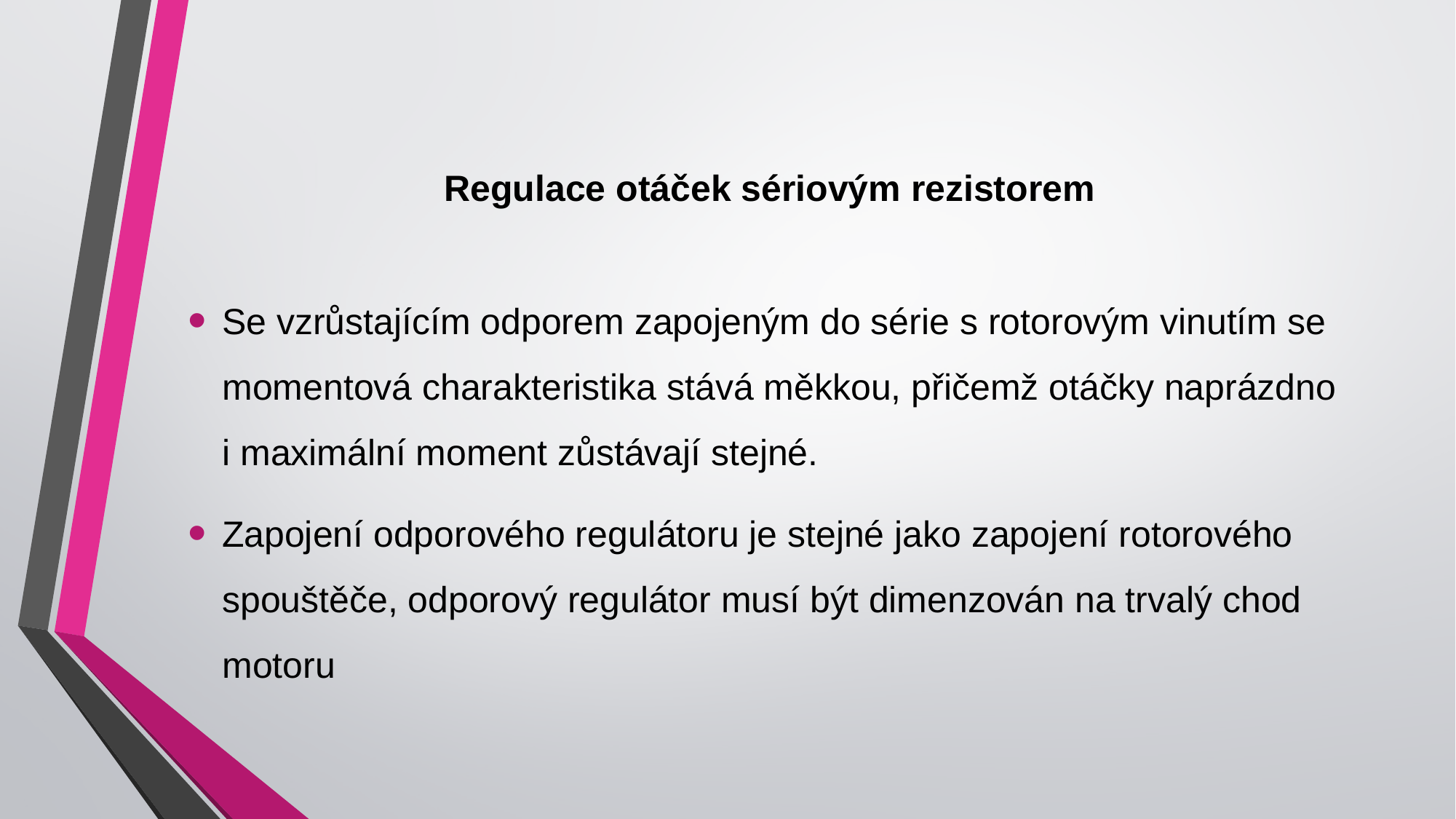

# Regulace otáček sériovým rezistorem
Se vzrůstajícím odporem zapojeným do série s rotorovým vinutím se momentová charakteristika stává měkkou, přičemž otáčky naprázdno i maximální moment zůstávají stejné.
Zapojení odporového regulátoru je stejné jako zapojení rotorového spouštěče, odporový regulátor musí být dimenzován na trvalý chod motoru